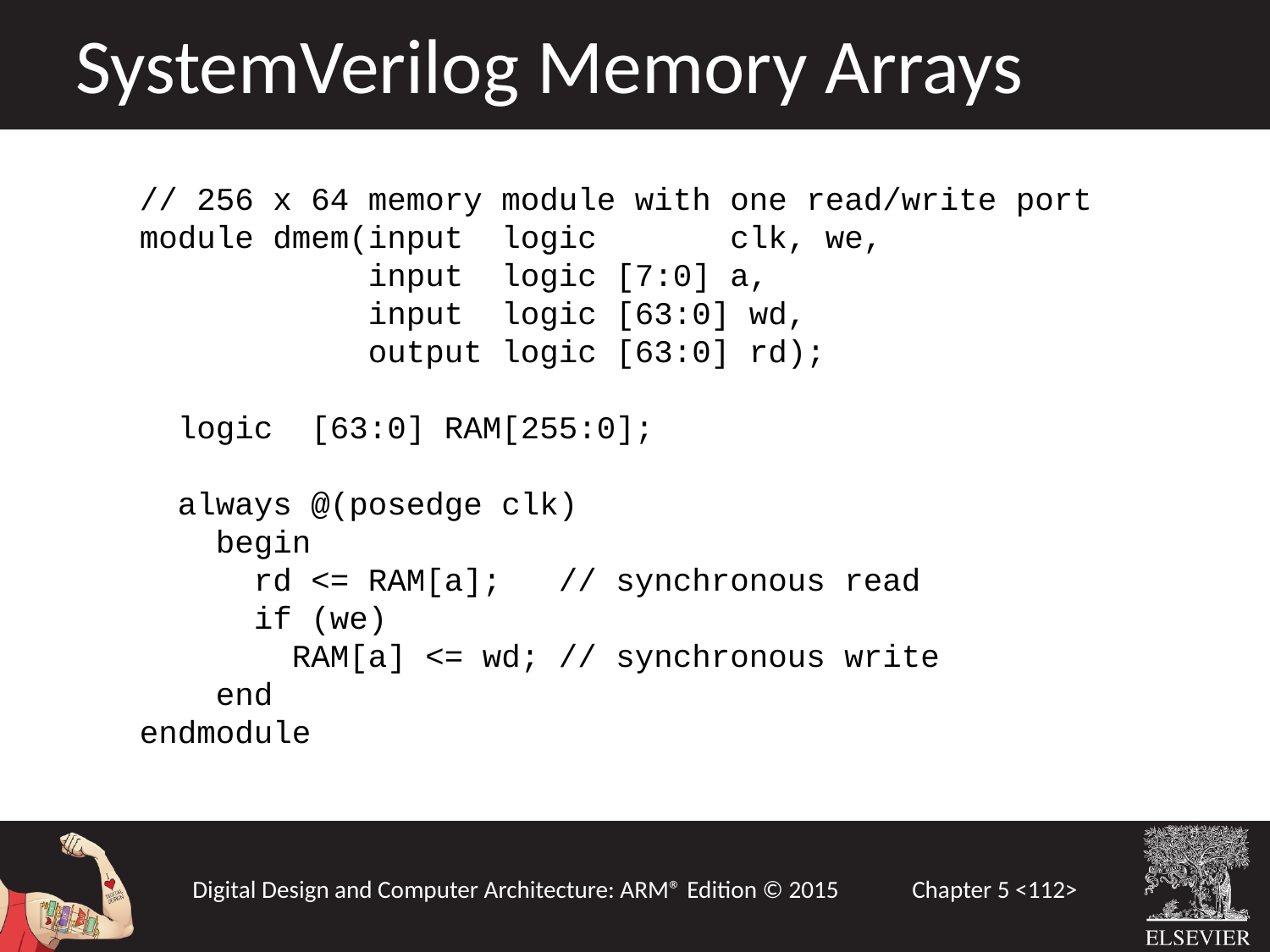

SystemVerilog Memory Arrays

// 256 x 64 memory module with one read/write port
module dmem(input  logic       clk, we,
            input  logic [7:0] a,
            input  logic [63:0] wd,
            output logic [63:0] rd);

  logic  [63:0] RAM[255:0];

  always @(posedge clk)
    begin
      rd <= RAM[a];   // synchronous read
      if (we)
        RAM[a] <= wd; // synchronous write
    end
endmodule